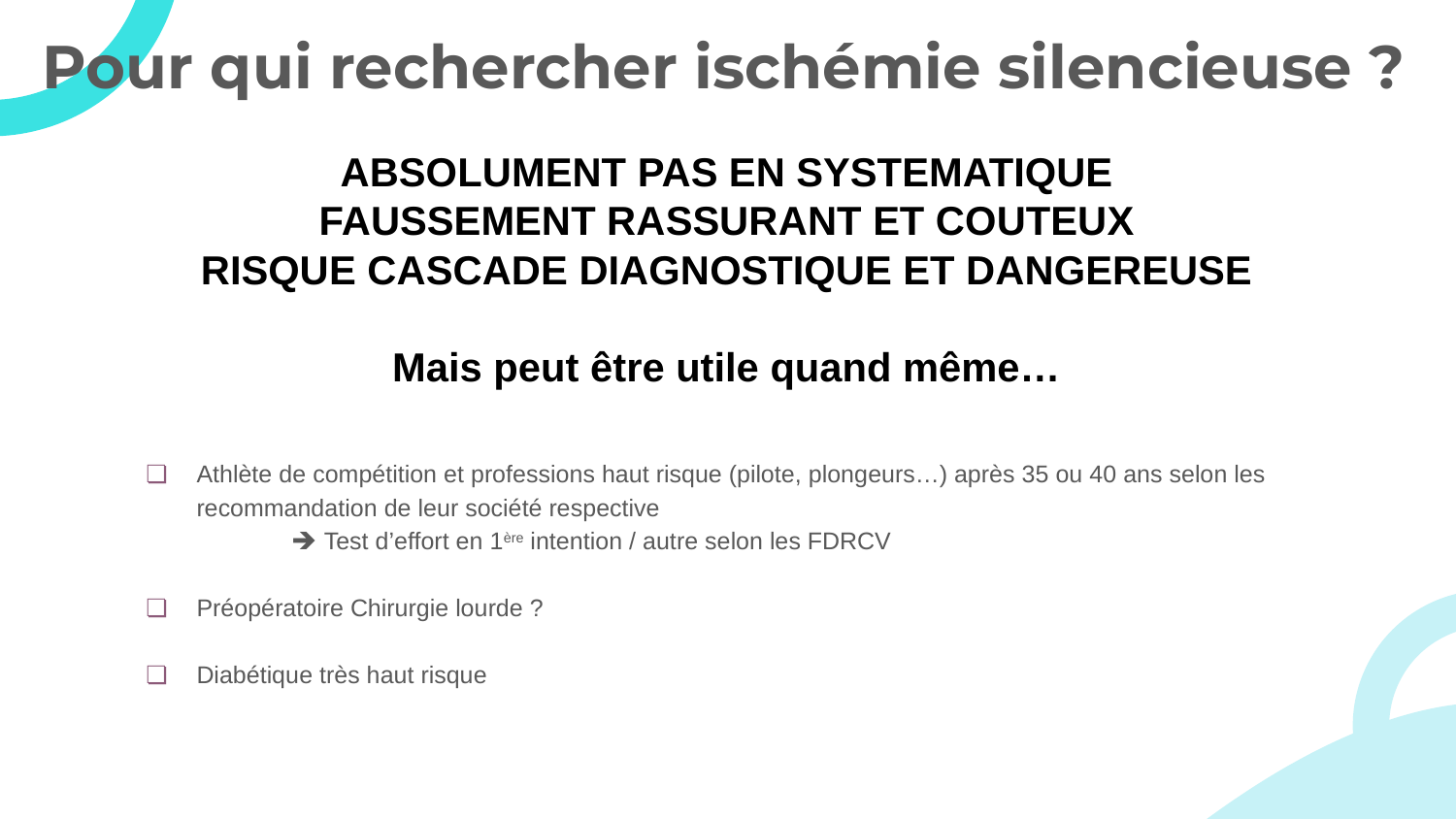

# Pour qui rechercher ischémie silencieuse ?
ABSOLUMENT PAS EN SYSTEMATIQUE
FAUSSEMENT RASSURANT ET COUTEUX
RISQUE CASCADE DIAGNOSTIQUE ET DANGEREUSE

Mais peut être utile quand même…
Athlète de compétition et professions haut risque (pilote, plongeurs…) après 35 ou 40 ans selon les recommandation de leur société respective
	🡺 Test d’effort en 1ère intention / autre selon les FDRCV

Préopératoire Chirurgie lourde ?

Diabétique très haut risque